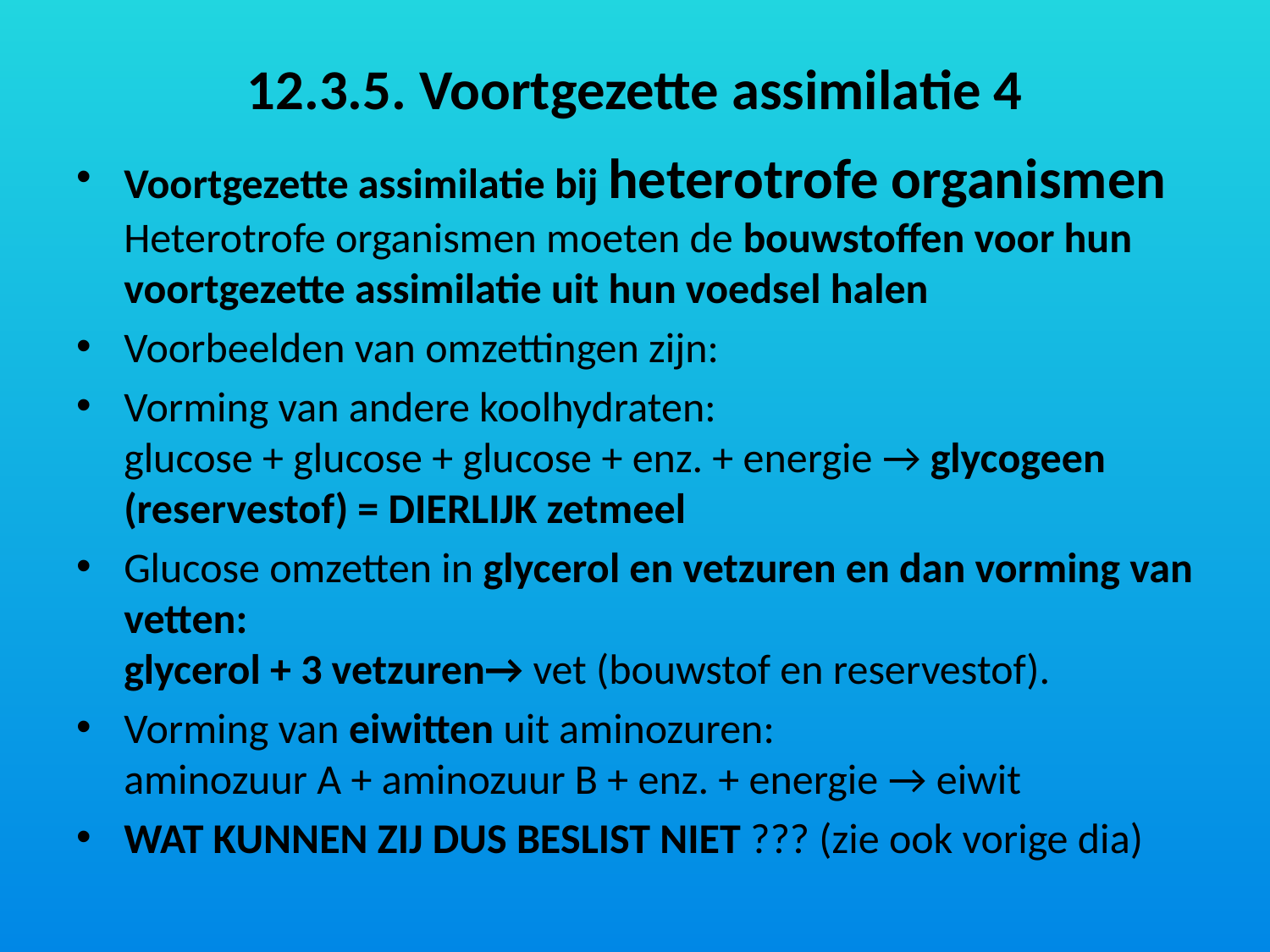

# 12.3.5. Voortgezette assimilatie 4
Voortgezette assimilatie bij heterotrofe organismen
Heterotrofe organismen moeten de bouwstoffen voor hun voortgezette assimilatie uit hun voedsel halen
Voorbeelden van omzettingen zijn:
Vorming van andere koolhydraten:
glucose + glucose + glucose + enz. + energie → glycogeen (reservestof) = DIERLIJK zetmeel
Glucose omzetten in glycerol en vetzuren en dan vorming van vetten:
glycerol + 3 vetzuren→ vet (bouwstof en reservestof).
Vorming van eiwitten uit aminozuren:
aminozuur A + aminozuur B + enz. + energie → eiwit
WAT KUNNEN ZIJ DUS BESLIST NIET ??? (zie ook vorige dia)